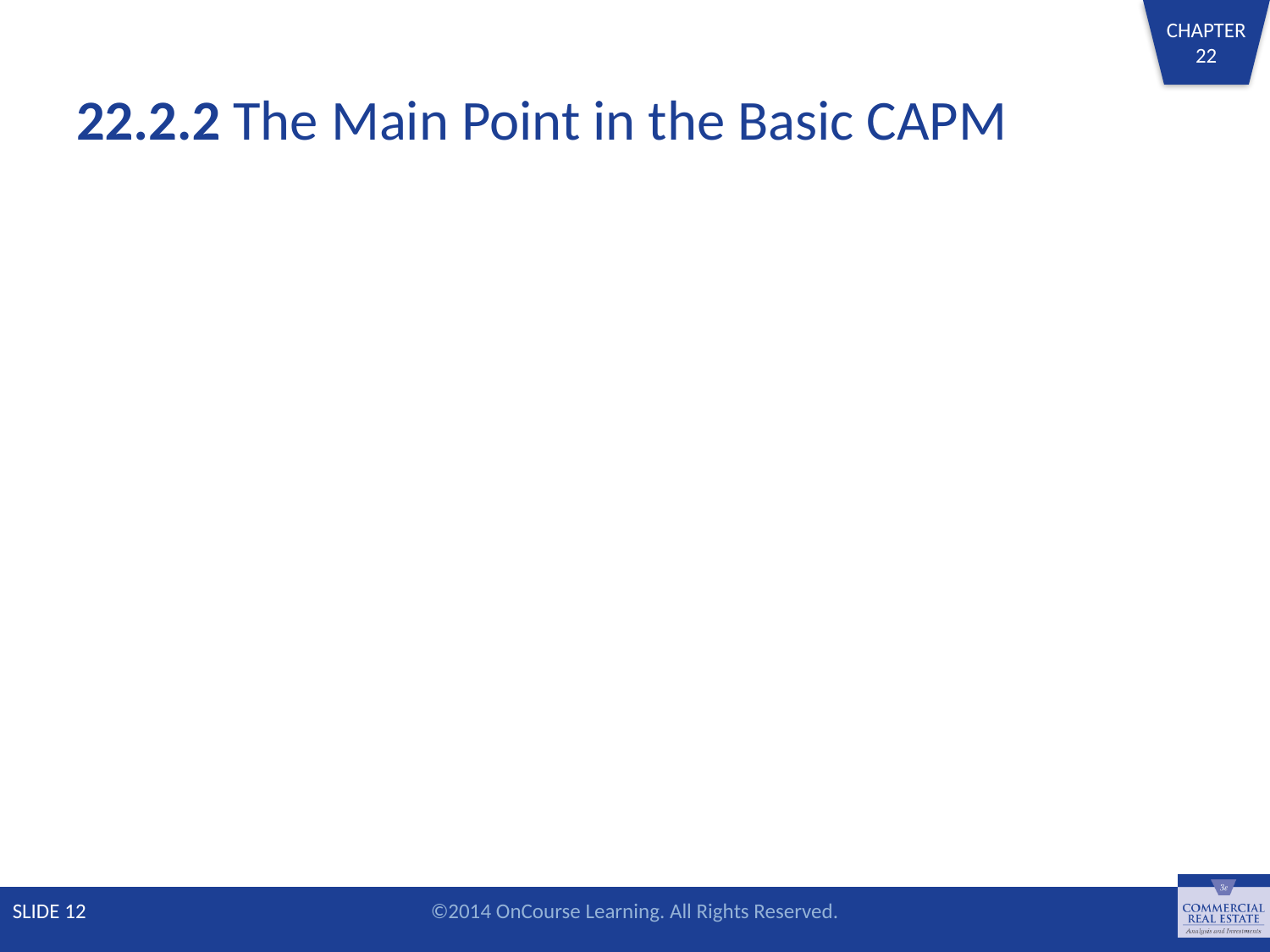

# 22.2.2 The Main Point in the Basic CAPM

SLIDE 12